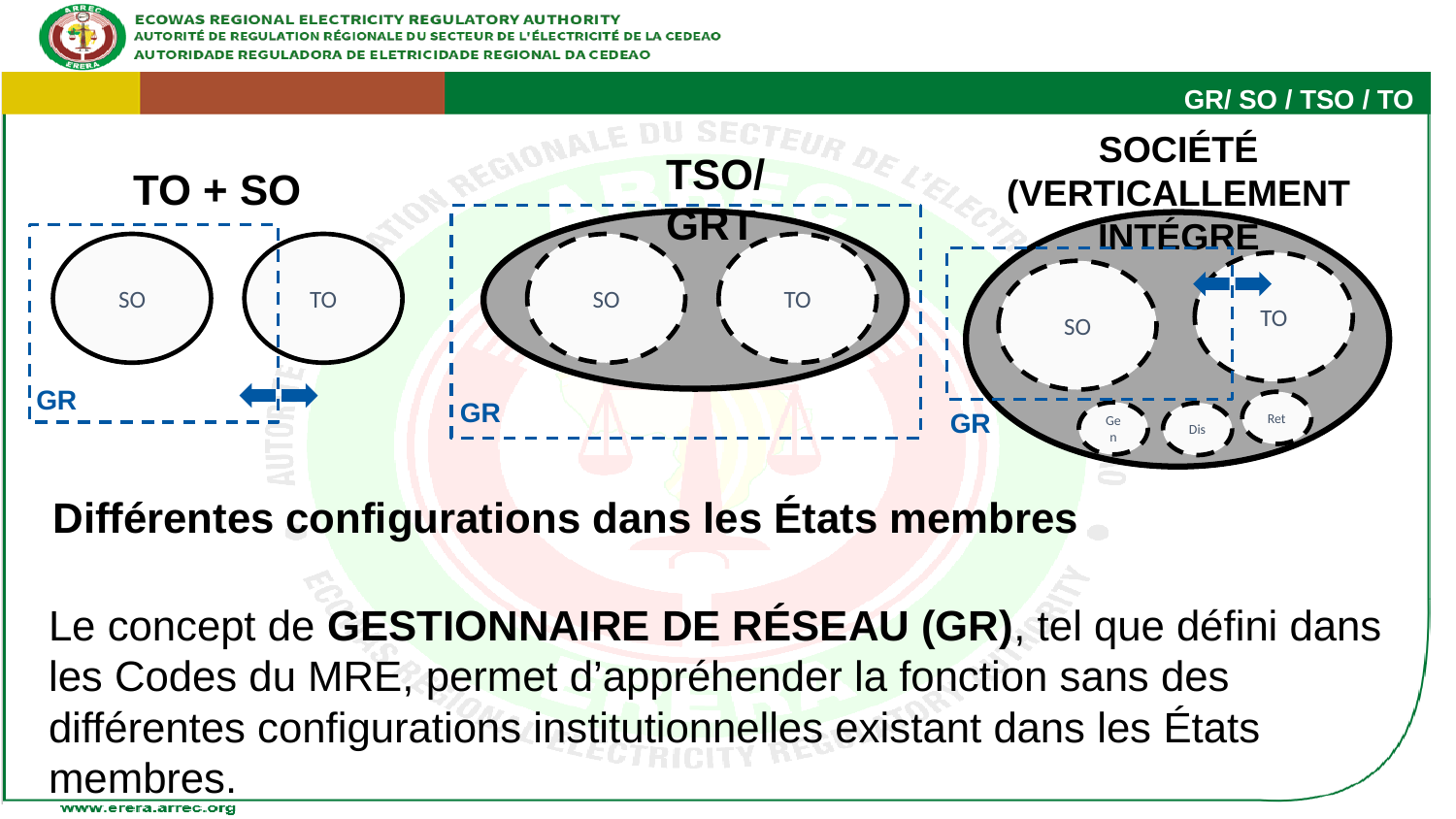

GR/ SO / TSO / TO
SOCIÉTÉ (VERTICALLEMENT INTÉGRÉ
TSO/GRT

TO + SO

SO
TO
SO
TO

TO
SO

GR

Ret
GR
Gen
Dis
GR
Différentes configurations dans les États membres
Le concept de GESTIONNAIRE DE RÉSEAU (GR), tel que défini dans les Codes du MRE, permet d’appréhender la fonction sans des différentes configurations institutionnelles existant dans les États membres.